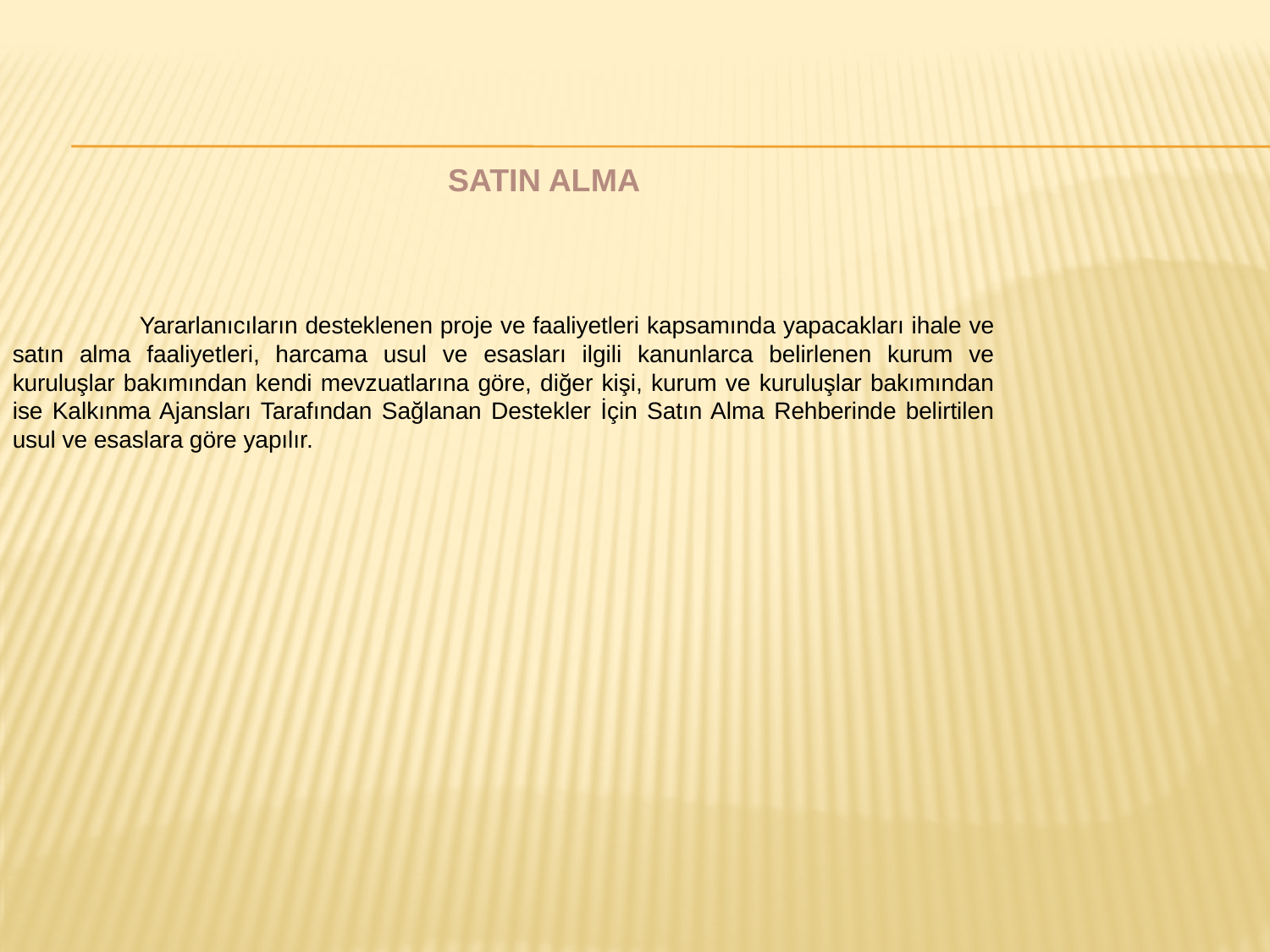

SATIN ALMA
	Yararlanıcıların desteklenen proje ve faaliyetleri kapsamında yapacakları ihale ve satın alma faaliyetleri, harcama usul ve esasları ilgili kanunlarca belirlenen kurum ve kuruluşlar bakımından kendi mevzuatlarına göre, diğer kişi, kurum ve kuruluşlar bakımından ise Kalkınma Ajansları Tarafından Sağlanan Destekler İçin Satın Alma Rehberinde belirtilen usul ve esaslara göre yapılır.